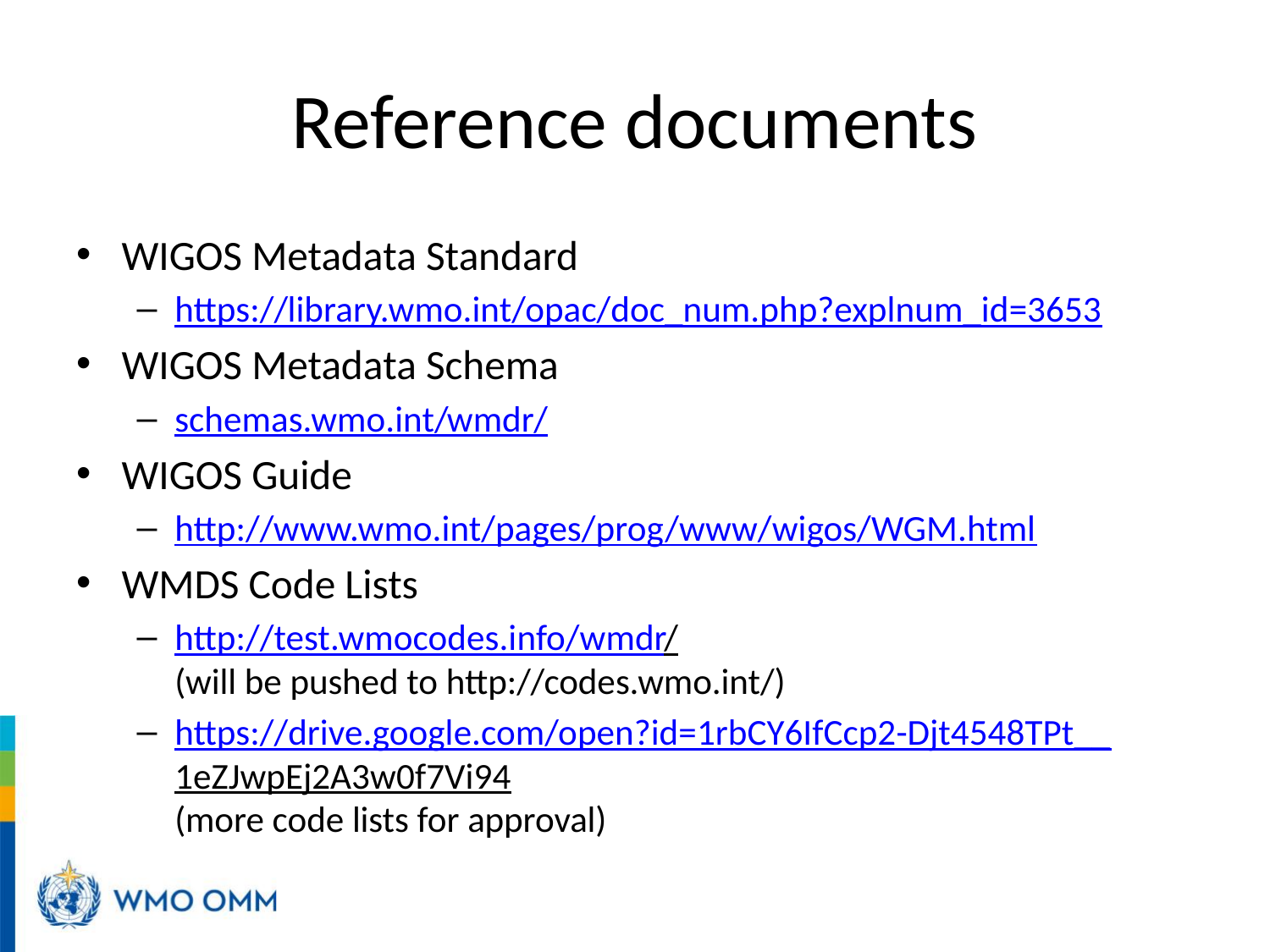

# Reference documents
WIGOS Metadata Standard
https://library.wmo.int/opac/doc_num.php?explnum_id=3653
WIGOS Metadata Schema
schemas.wmo.int/wmdr/
WIGOS Guide
http://www.wmo.int/pages/prog/www/wigos/WGM.html
WMDS Code Lists
http://test.wmocodes.info/wmdr/
(will be pushed to http://codes.wmo.int/)
https://drive.google.com/open?id=1rbCY6IfCcp2-Djt4548TPt__1eZJwpEj2A3w0f7Vi94
(more code lists for approval)